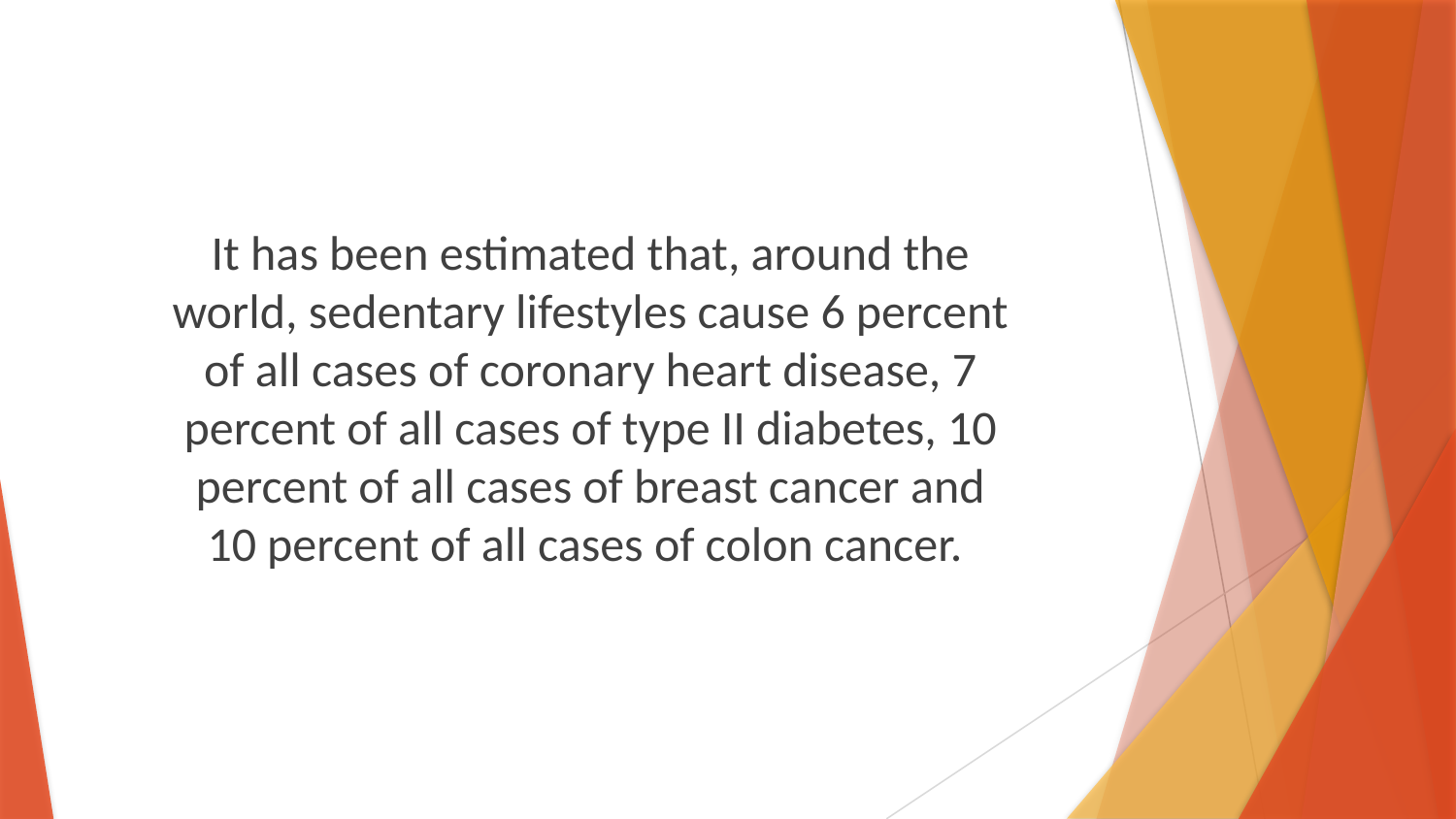

It has been estimated that, around the world, sedentary lifestyles cause 6 percent of all cases of coronary heart disease, 7 percent of all cases of type II diabetes, 10 percent of all cases of breast cancer and 10 percent of all cases of colon cancer.